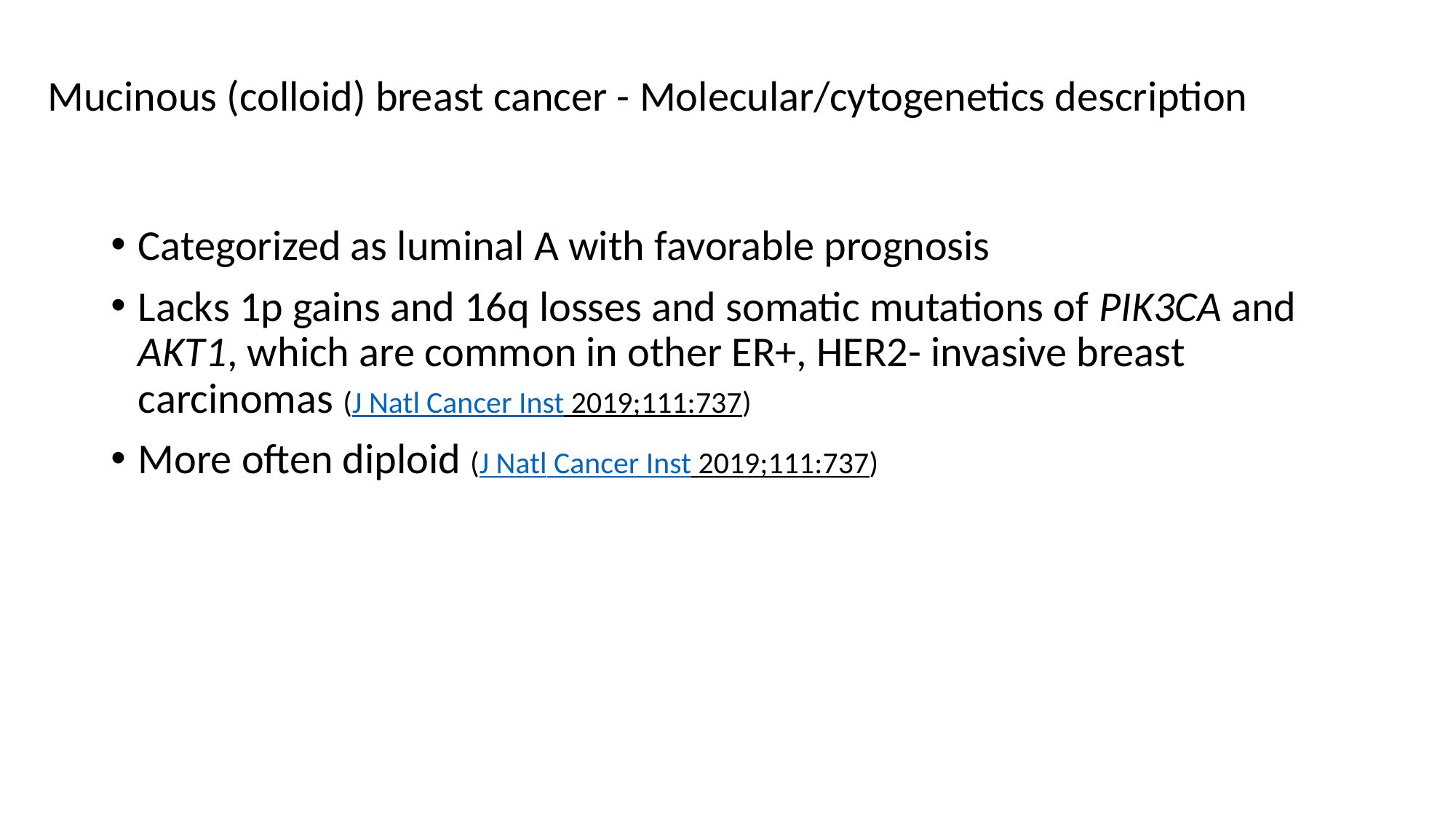

# Mucinous (colloid) breast cancer - Molecular/cytogenetics description
Categorized as luminal A with favorable prognosis
Lacks 1p gains and 16q losses and somatic mutations of PIK3CA and AKT1, which are common in other ER+, HER2- invasive breast carcinomas (J Natl Cancer Inst 2019;111:737)
More often diploid (J Natl Cancer Inst 2019;111:737)